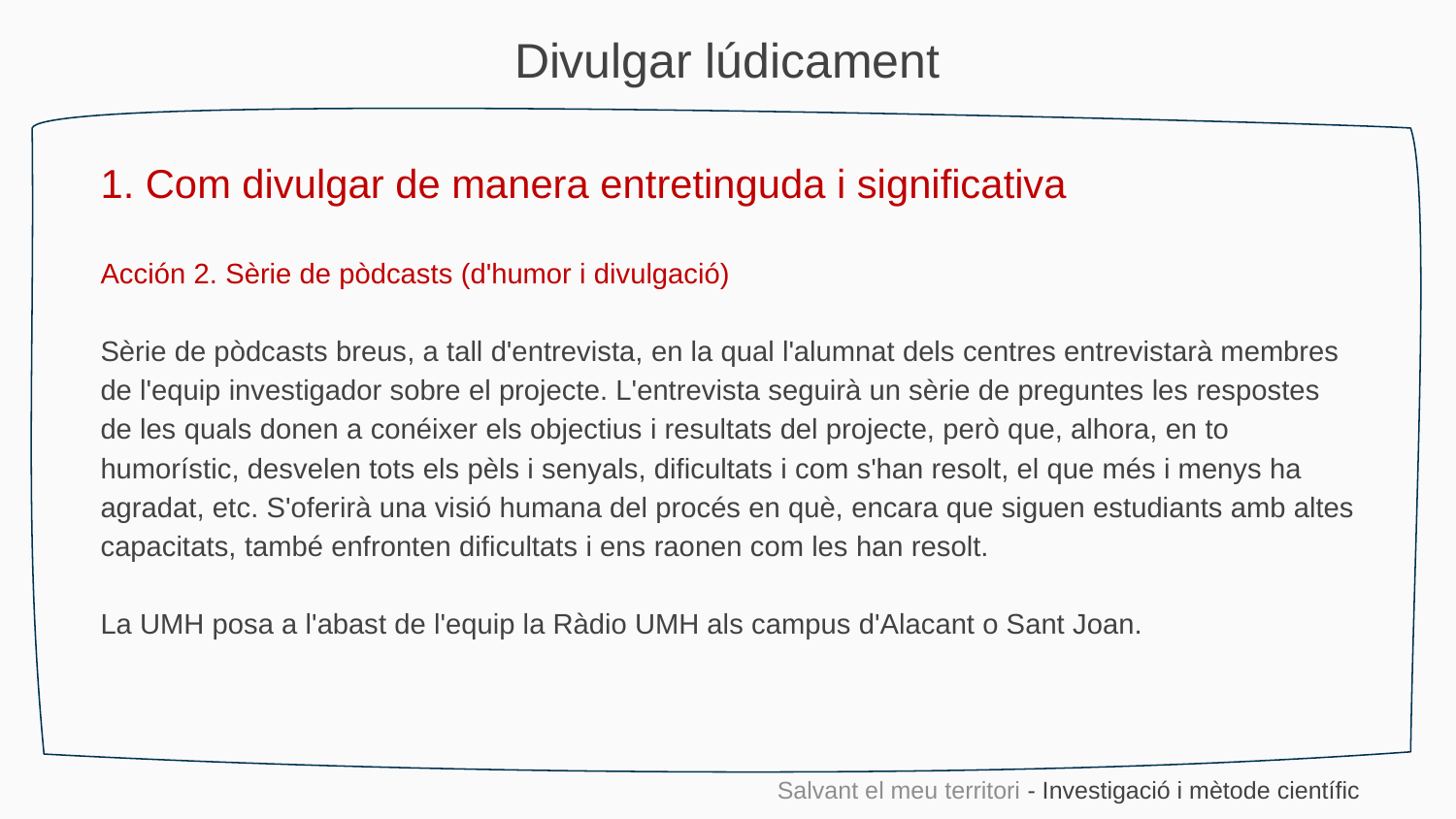

Divulgar lúdicament

1. Com divulgar de manera entretinguda i significativa
Acción 2. Sèrie de pòdcasts (d'humor i divulgació)
Sèrie de pòdcasts breus, a tall d'entrevista, en la qual l'alumnat dels centres entrevistarà membres de l'equip investigador sobre el projecte. L'entrevista seguirà un sèrie de preguntes les respostes de les quals donen a conéixer els objectius i resultats del projecte, però que, alhora, en to humorístic, desvelen tots els pèls i senyals, dificultats i com s'han resolt, el que més i menys ha agradat, etc. S'oferirà una visió humana del procés en què, encara que siguen estudiants amb altes capacitats, també enfronten dificultats i ens raonen com les han resolt.

La UMH posa a l'abast de l'equip la Ràdio UMH als campus d'Alacant o Sant Joan.

Salvant el meu territori - Investigació i mètode científic